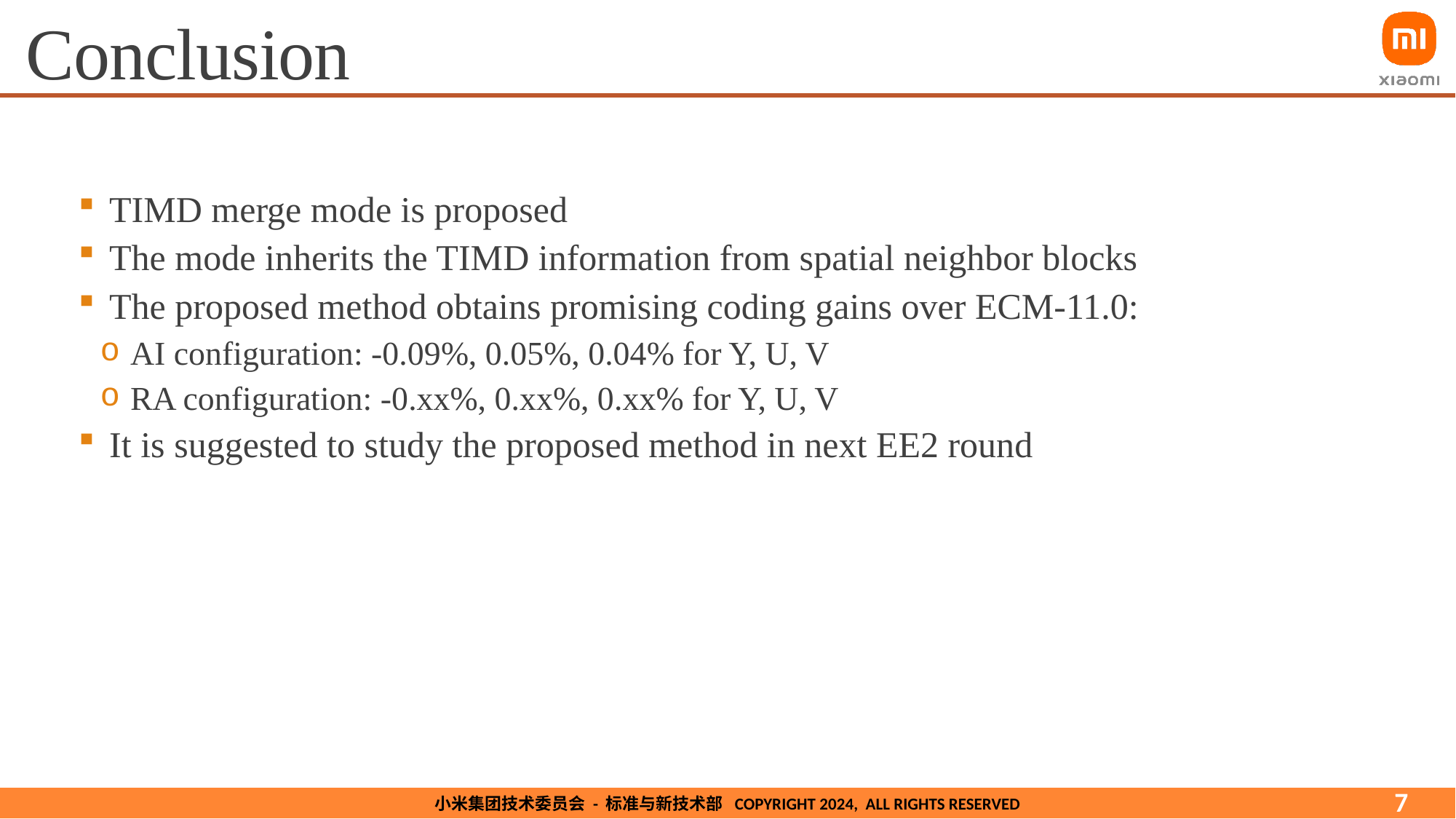

# Conclusion

 TIMD merge mode is proposed
 The mode inherits the TIMD information from spatial neighbor blocks
 The proposed method obtains promising coding gains over ECM-11.0:
 AI configuration: -0.09%, 0.05%, 0.04% for Y, U, V
 RA configuration: -0.xx%, 0.xx%, 0.xx% for Y, U, V
 It is suggested to study the proposed method in next EE2 round

7